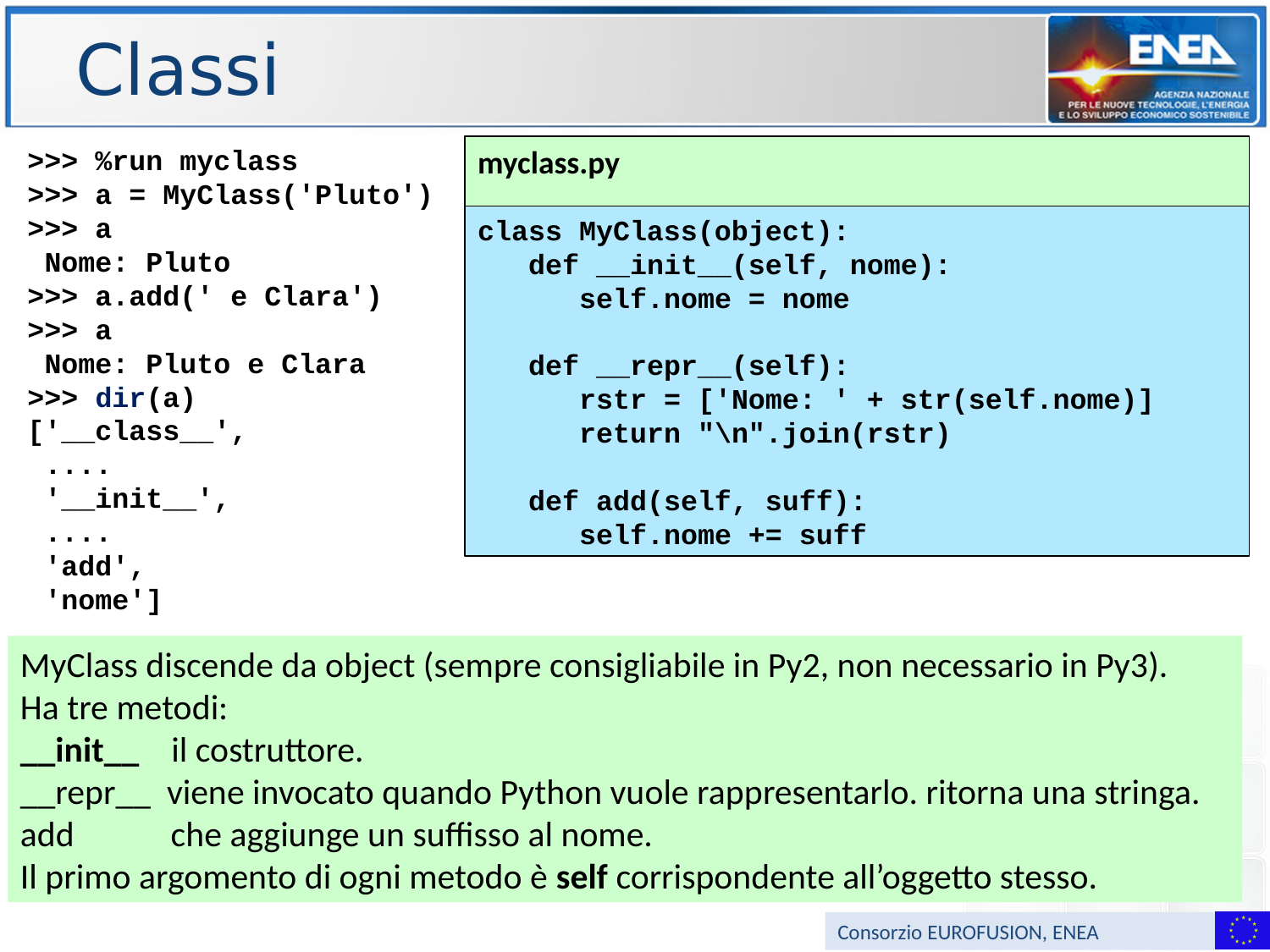

# Classi
>>> %run myclass
>>> a = MyClass('Pluto')
>>> a
 Nome: Pluto
>>> a.add(' e Clara')
>>> a
 Nome: Pluto e Clara
>>> dir(a)
['__class__',
 ....
 '__init__',
 ....
 'add',
 'nome']

myclass.py
class MyClass(object):
   def __init__(self, nome):
      self.nome = nome

   def __repr__(self):
      rstr = ['Nome: ' + str(self.nome)]
      return "\n".join(rstr)

   def add(self, suff):
      self.nome += suff
MyClass discende da object (sempre consigliabile in Py2, non necessario in Py3).
Ha tre metodi:
__init__    il costruttore.
__repr__  viene invocato quando Python vuole rappresentarlo. ritorna una stringa.
add            che aggiunge un suffisso al nome.
Il primo argomento di ogni metodo è self corrispondente all’oggetto stesso.